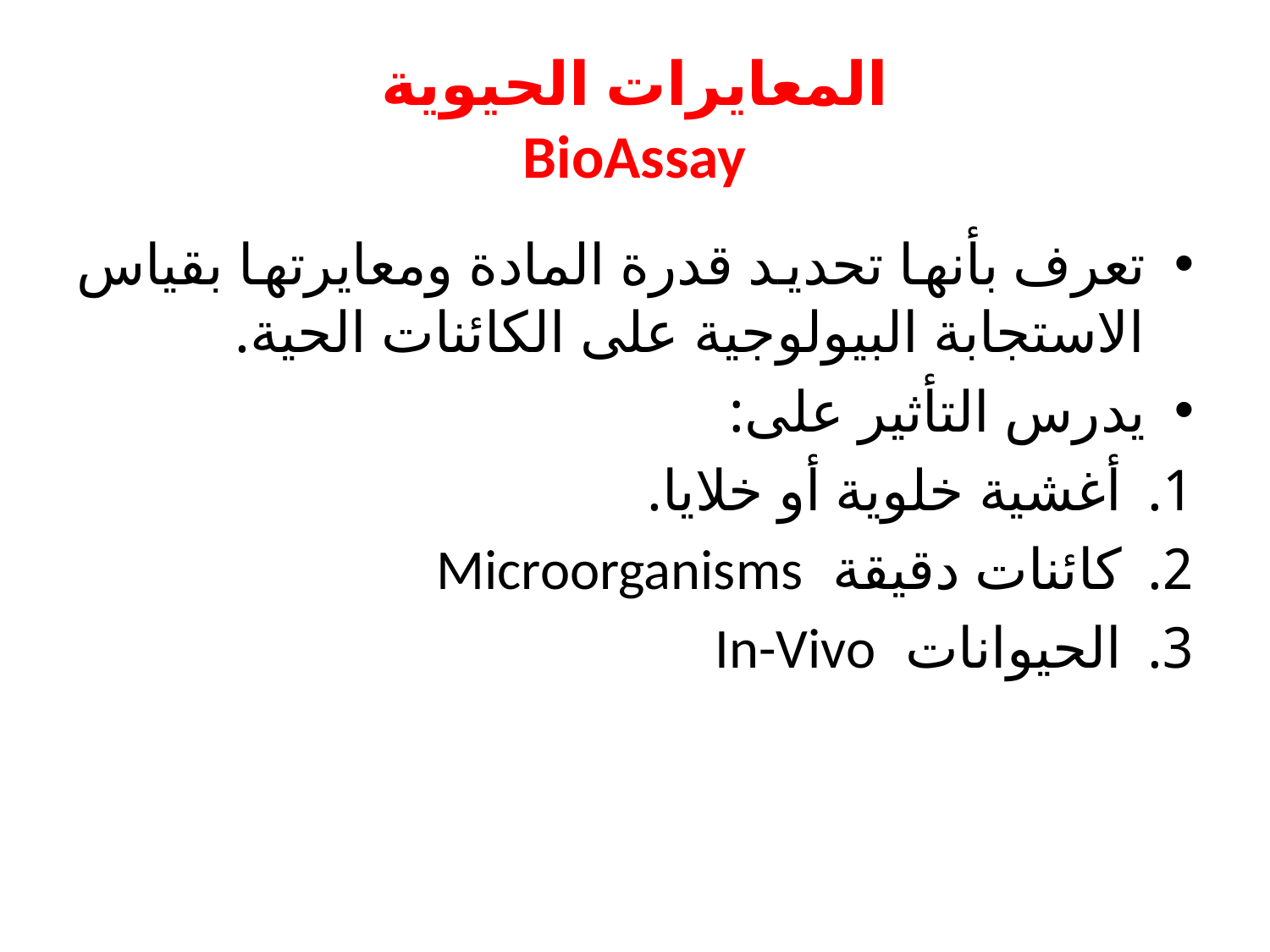

# المعايرات الحيوية BioAssay
تعرف بأنها تحديد قدرة المادة ومعايرتها بقياس الاستجابة البيولوجية على الكائنات الحية.
يدرس التأثير على:
أغشية خلوية أو خلايا.
كائنات دقيقة  Microorganisms
الحيوانات  In-Vivo